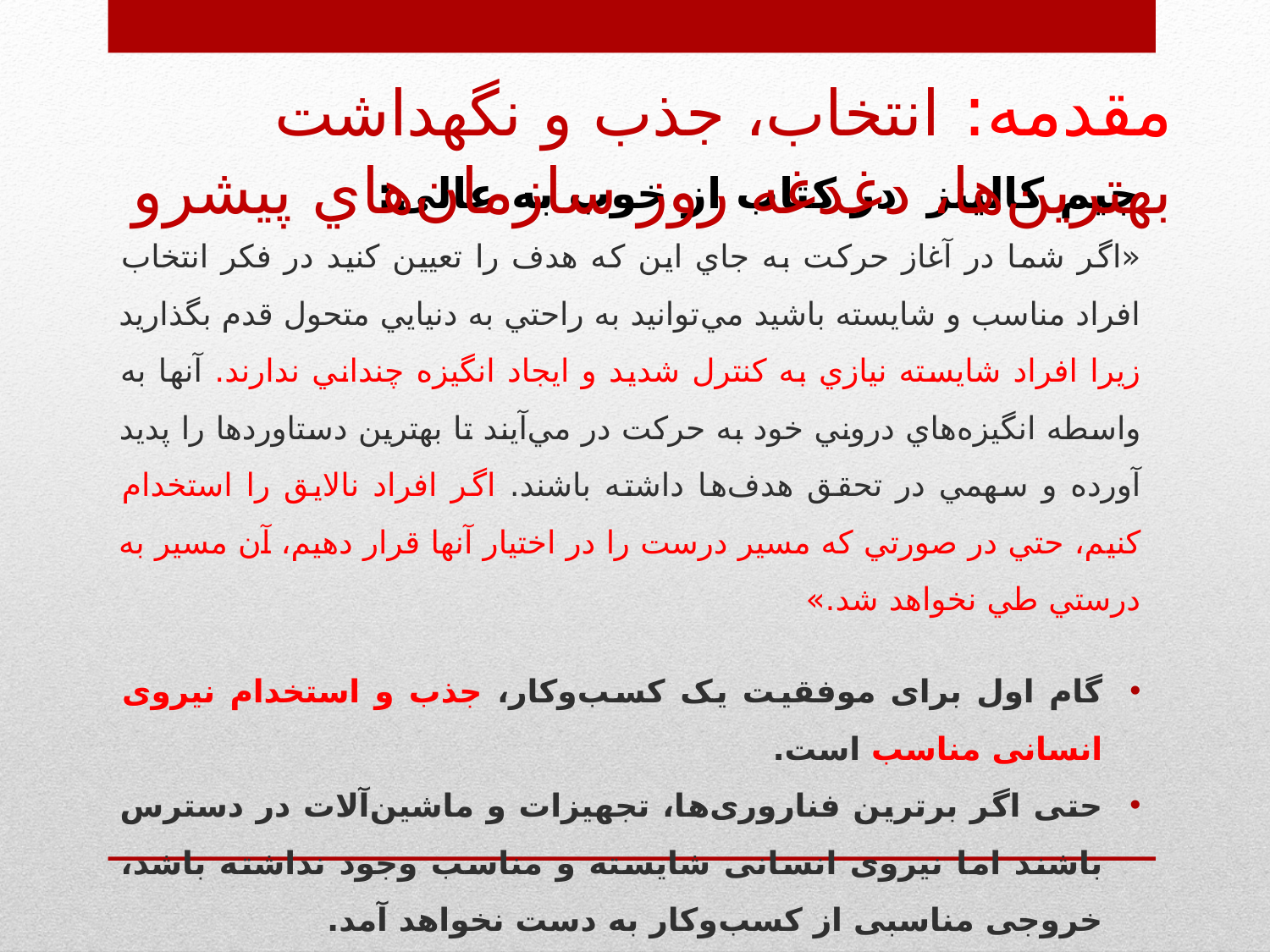

مقدمه: انتخاب، جذب و نگهداشت بهترين‌ها، دغدغه روز سازمان‌هاي پيشرو
جیم کالینز  در کتاب از خوب به عالی:
«اگر شما در آغاز حركت به جاي اين كه هدف را تعيين كنيد در فكر انتخاب افراد مناسب و شایسته باشيد مي‌توانيد به راحتي به دنيايي متحول قدم بگذاريد زیرا افراد شايسته نيازي به كنترل شديد و ايجاد انگيزه چنداني ندارند. آنها به واسطه انگيزه‌هاي دروني خود به حركت در مي‌آيند تا بهترين دستاوردها را پديد آورده و سهمي در تحقق هدف‌ها داشته باشند. اگر افراد نالايق را استخدام كنيم، حتي در صورتي كه مسير درست را در اختيار آنها قرار دهيم، آن مسير به درستي طي نخواهد شد.»

گام اول برای موفقیت یک کسب‌وکار، جذب و استخدام نیروی انسانی مناسب است.
حتی اگر برترین فناروری‌ها، تجهیزات و ماشین‌آلات در دسترس باشند اما نیروی انسانی شایسته و مناسب وجود نداشته باشد، خروجی مناسبی از کسب‌وکار به دست نخواهد آمد.